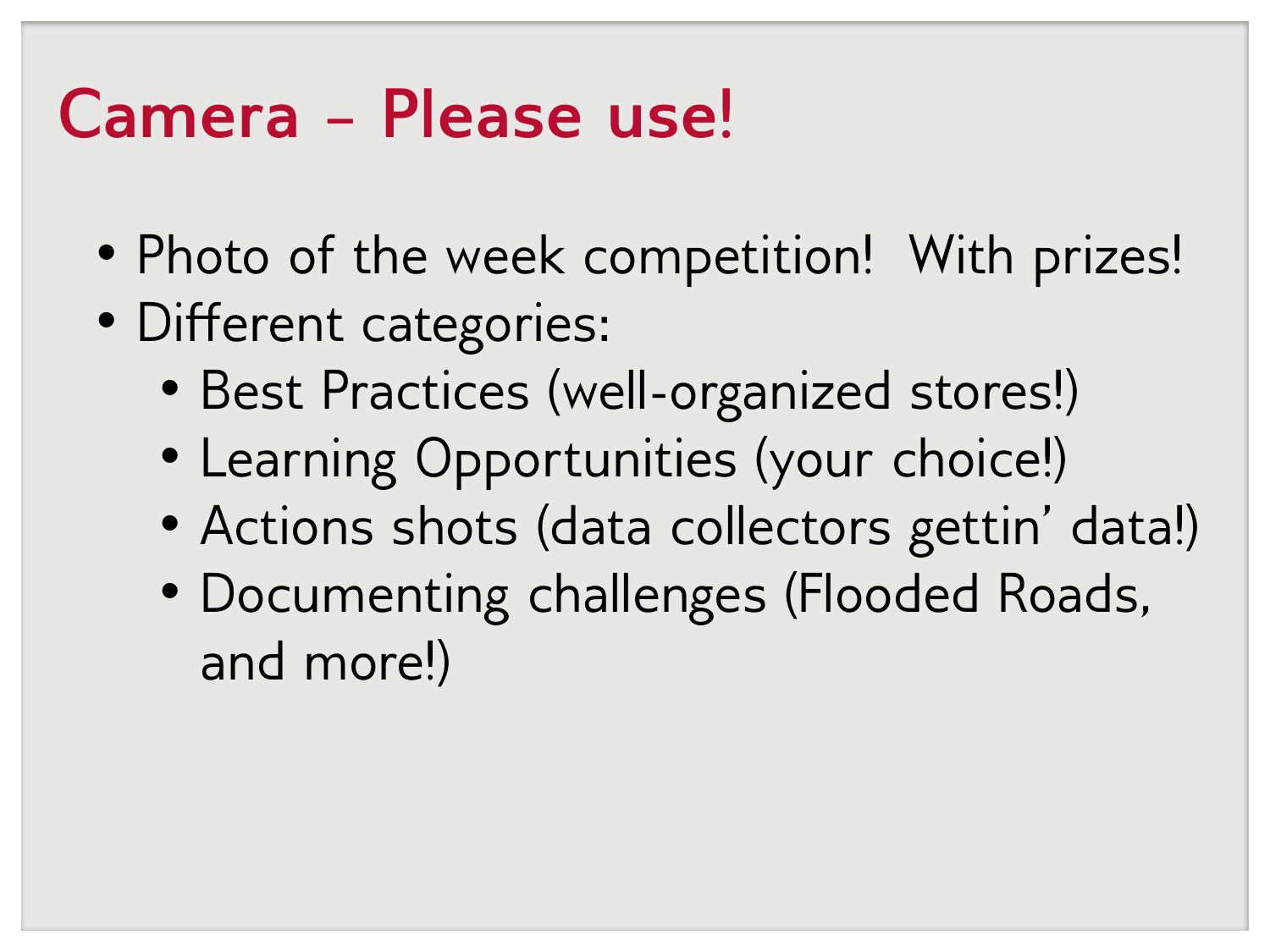

# Camera – Please use!
Photo of the week competition!  With prizes!
Different categories:
Best Practices (well-organized stores!)
Learning Opportunities (your choice!)
Actions shots (data collectors gettin’ data!)
Documenting challenges (Flooded Roads, and more!)